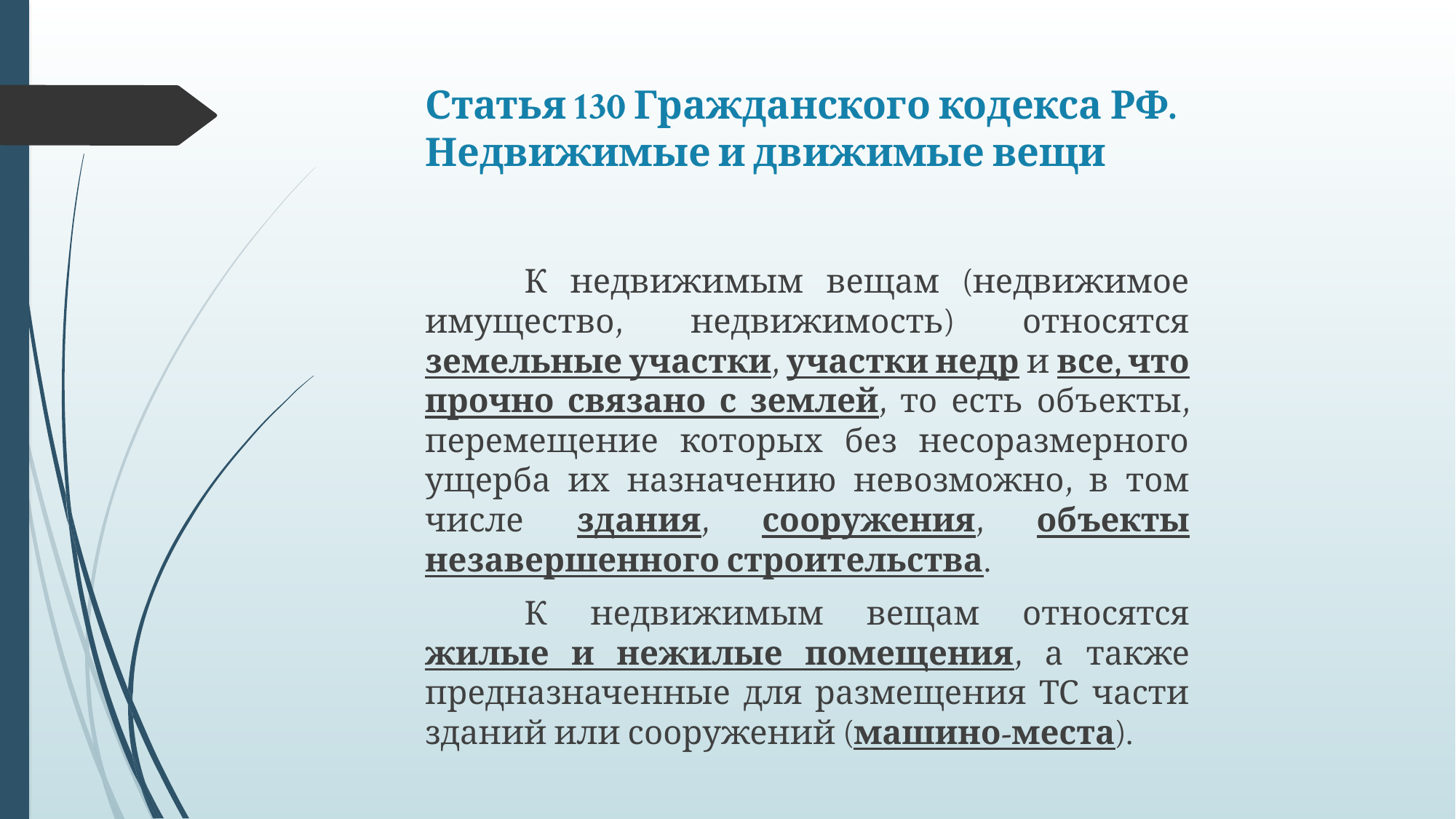

# Статья 130 Гражданского кодекса РФ. Недвижимые и движимые вещи
	К недвижимым вещам (недвижимое имущество, недвижимость) относятся земельные участки, участки недр и все, что прочно связано с землей, то есть объекты, перемещение которых без несоразмерного ущерба их назначению невозможно, в том числе здания, сооружения, объекты незавершенного строительства.
	К недвижимым вещам относятся жилые и нежилые помещения, а также предназначенные для размещения ТС части зданий или сооружений (машино-места).